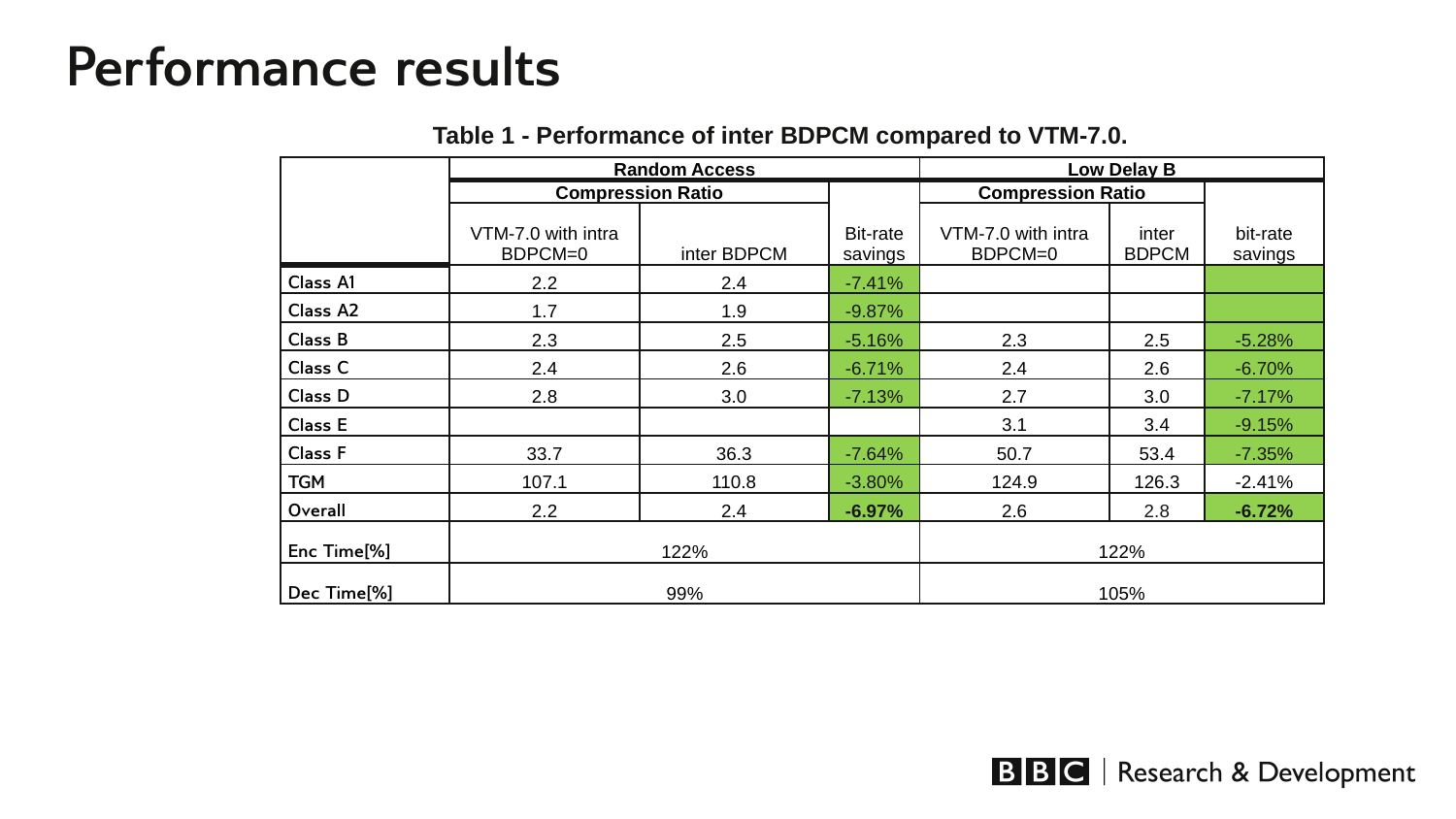

Performance results
Table 1 - Performance of inter BDPCM compared to VTM-7.0.
|  | Random Access |  |  | Low Delay B |  |  |
| --- | --- | --- | --- | --- | --- | --- |
|  | Compression Ratio |  | Bit-rate savings | Compression Ratio |  | bit-rate savings |
|  | VTM-7.0 with intra BDPCM=0 | inter BDPCM |  | VTM-7.0 with intra BDPCM=0 | inter BDPCM |  |
| Class A1 | 2.2 | 2.4 | -7.41% |  |  |  |
| Class A2 | 1.7 | 1.9 | -9.87% |  |  |  |
| Class B | 2.3 | 2.5 | -5.16% | 2.3 | 2.5 | -5.28% |
| Class C | 2.4 | 2.6 | -6.71% | 2.4 | 2.6 | -6.70% |
| Class D | 2.8 | 3.0 | -7.13% | 2.7 | 3.0 | -7.17% |
| Class E |  |  |  | 3.1 | 3.4 | -9.15% |
| Class F | 33.7 | 36.3 | -7.64% | 50.7 | 53.4 | -7.35% |
| TGM | 107.1 | 110.8 | -3.80% | 124.9 | 126.3 | -2.41% |
| Overall | 2.2 | 2.4 | -6.97% | 2.6 | 2.8 | -6.72% |
| Enc Time[%] | 122% |  |  | 122% |  |  |
| Dec Time[%] | 99% |  |  | 105% |  |  |